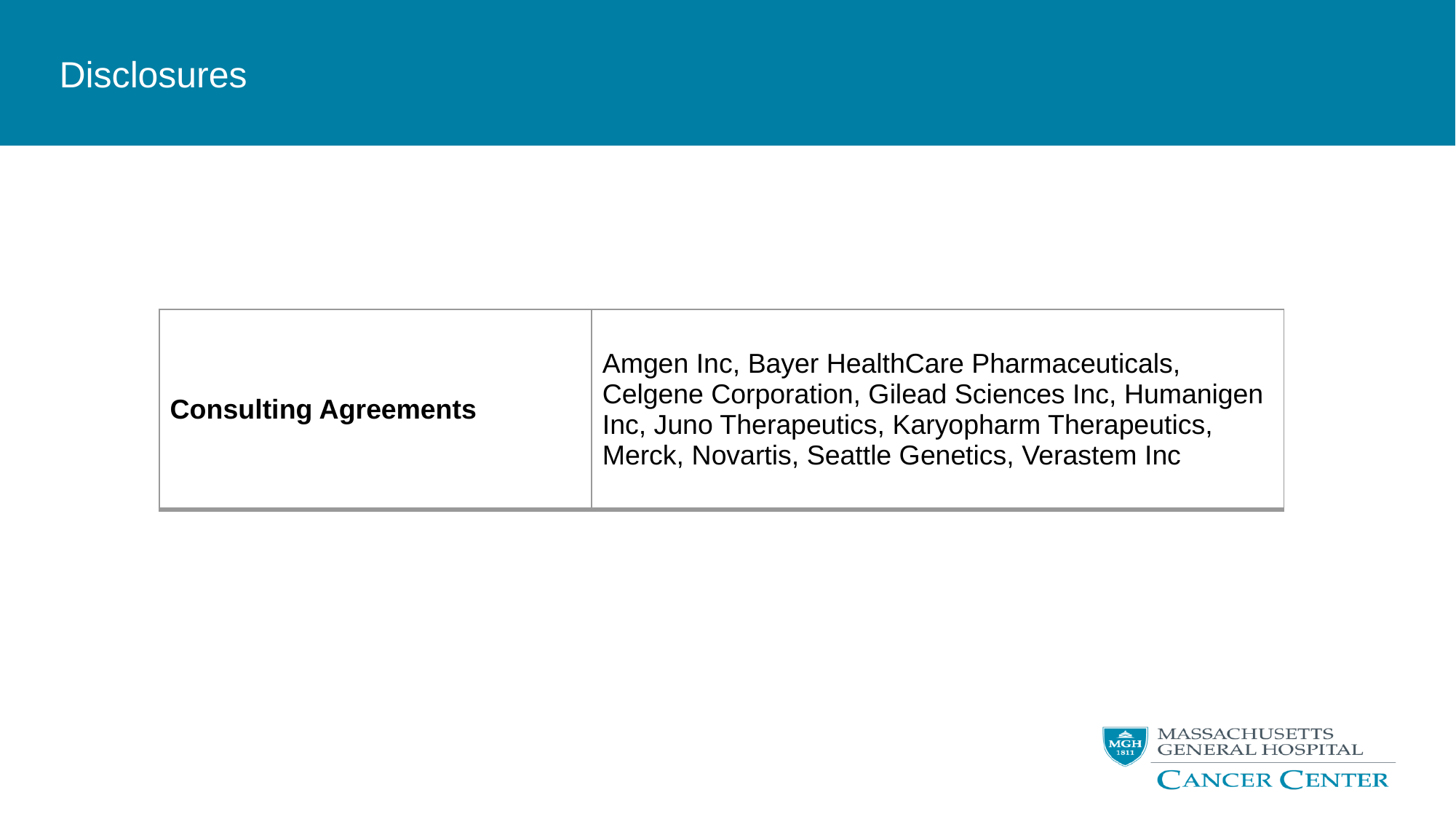

# Disclosures
| Consulting Agreements | Amgen Inc, Bayer HealthCare Pharmaceuticals, Celgene Corporation, Gilead Sciences Inc, Humanigen Inc, Juno Therapeutics, Karyopharm Therapeutics, Merck, Novartis, Seattle Genetics, Verastem Inc |
| --- | --- |